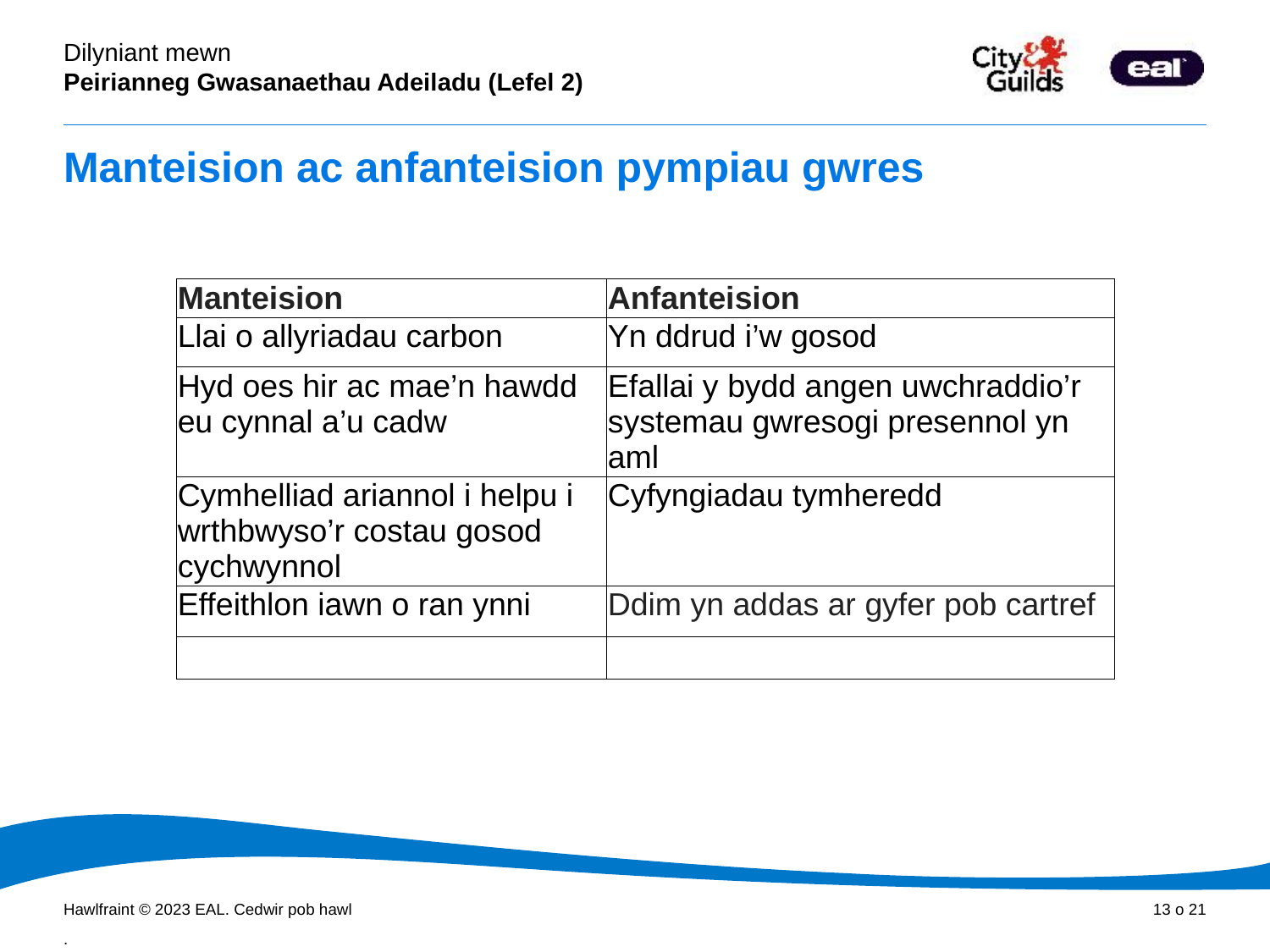

# Manteision ac anfanteision pympiau gwres
| Manteision | Anfanteision |
| --- | --- |
| Llai o allyriadau carbon | Yn ddrud i’w gosod |
| Hyd oes hir ac mae’n hawdd eu cynnal a’u cadw | Efallai y bydd angen uwchraddio’r systemau gwresogi presennol yn aml |
| Cymhelliad ariannol i helpu i wrthbwyso’r costau gosod cychwynnol | Cyfyngiadau tymheredd |
| Effeithlon iawn o ran ynni | Ddim yn addas ar gyfer pob cartref |
|  |  |